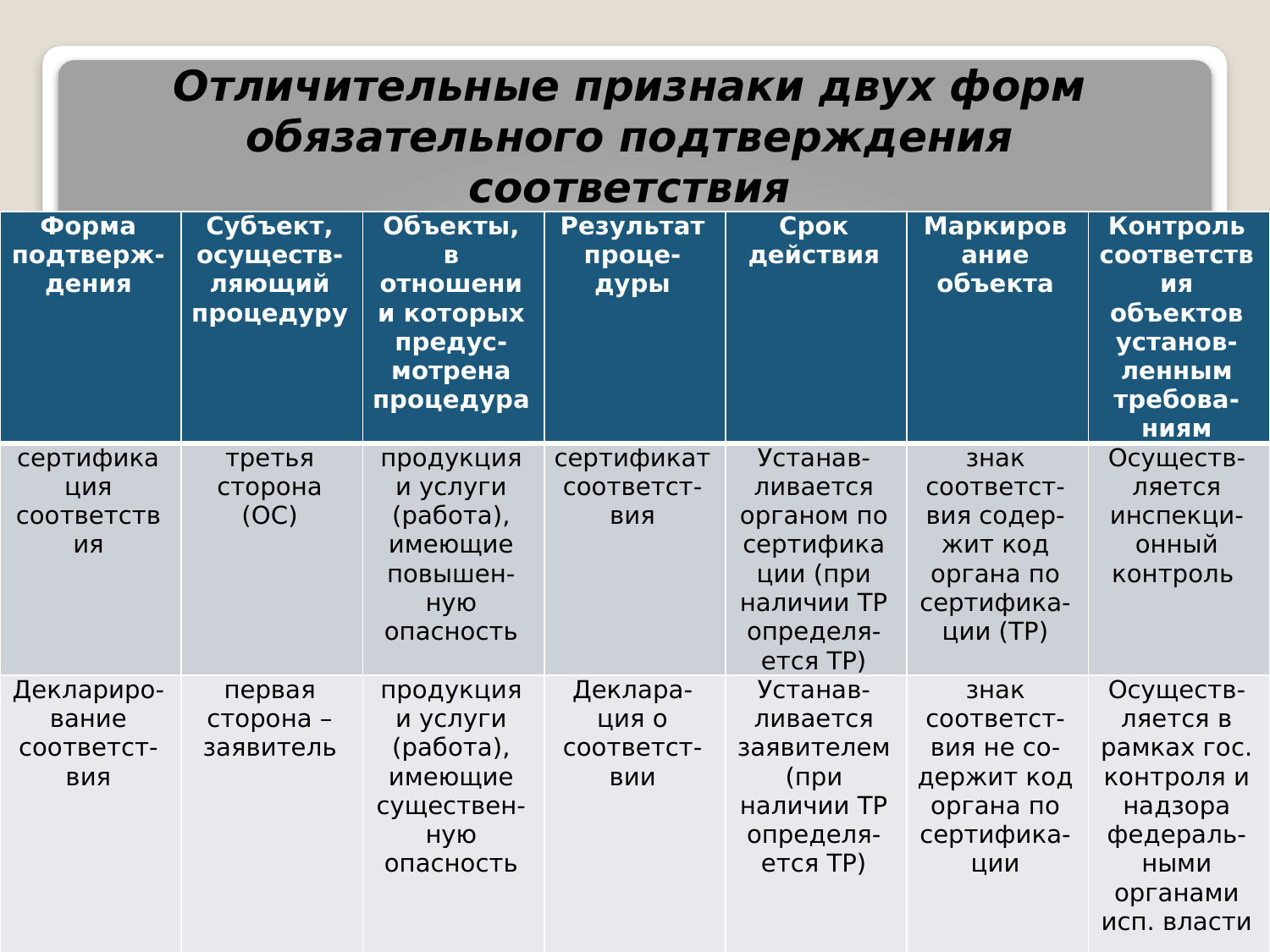

Отличительные признаки двух форм обязательного подтверждения соответствия
| Форма подтверж-дения | Субъект, осуществ-ляющий процедуру | Объекты, в отношении которых предус-мотрена процедура | Результат проце-дуры | Срок действия | Маркирование объекта | Контроль соответствия объектов установ-ленным требова-ниям |
| --- | --- | --- | --- | --- | --- | --- |
| сертификация соответствия | третья сторона (ОС) | продукция и услуги (работа), имеющие повышен-ную опасность | сертификат соответст-вия | Устанав-ливается органом по сертификации (при наличии ТР определя-ется ТР) | знак соответст-вия содер-жит код органа по сертифика-ции (ТР) | Осуществ-ляется инспекци-онный контроль |
| Деклариро-вание соответст-вия | первая сторона – заявитель | продукция и услуги (работа), имеющие существен-ную опасность | Деклара-ция о соответст-вии | Устанав-ливается заявителем (при наличии ТР определя-ется ТР) | знак соответст-вия не со-держит код органа по сертифика-ции | Осуществ-ляется в рамках гос. контроля и надзора федераль-ными органами исп. власти |